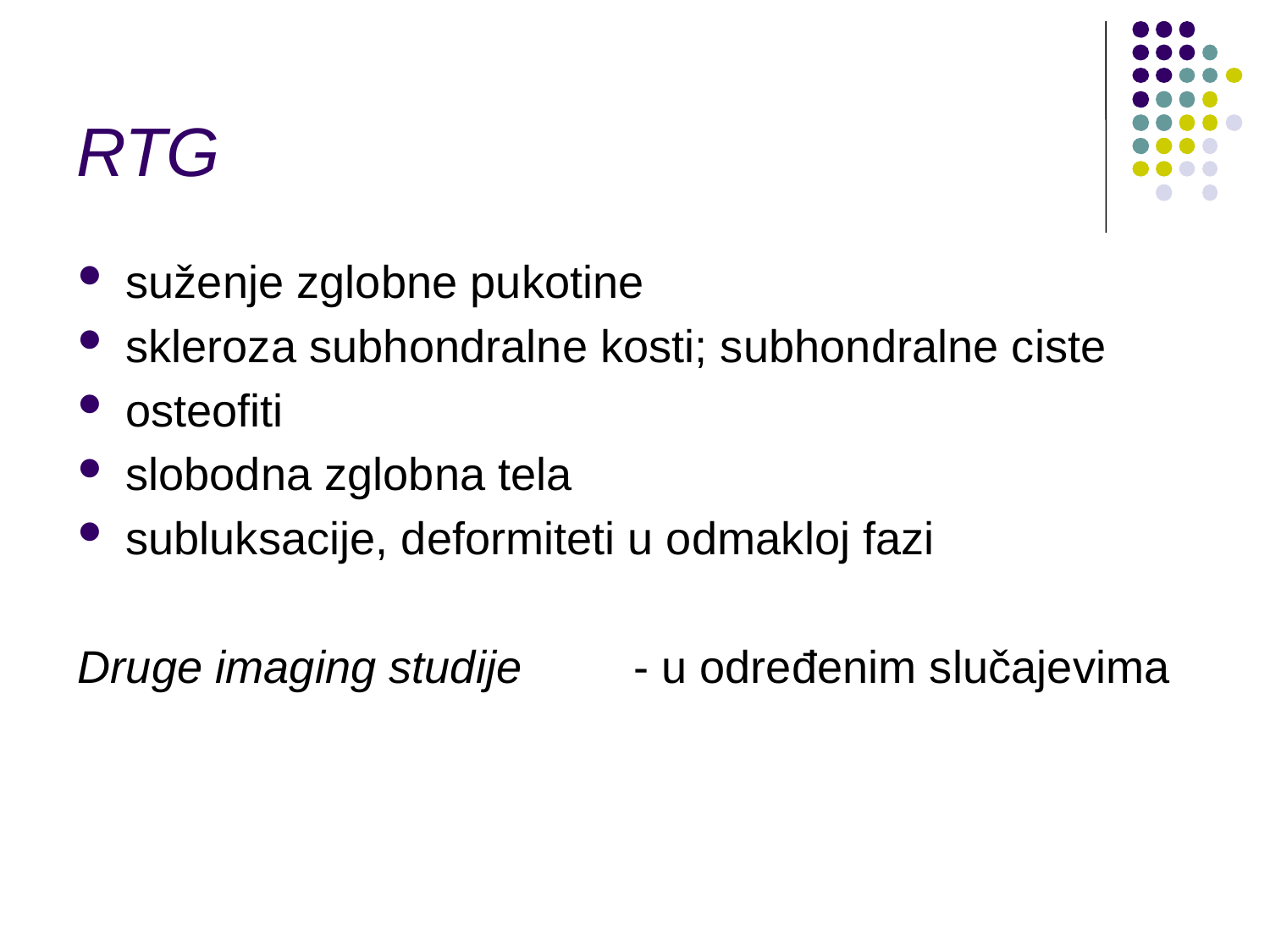

# RTG
suženje zglobne pukotine
skleroza subhondralne kosti; subhondralne ciste
osteofiti
slobodna zglobna tela
subluksacije, deformiteti u odmakloj fazi

Druge imaging studije 	- u određenim slučajevima